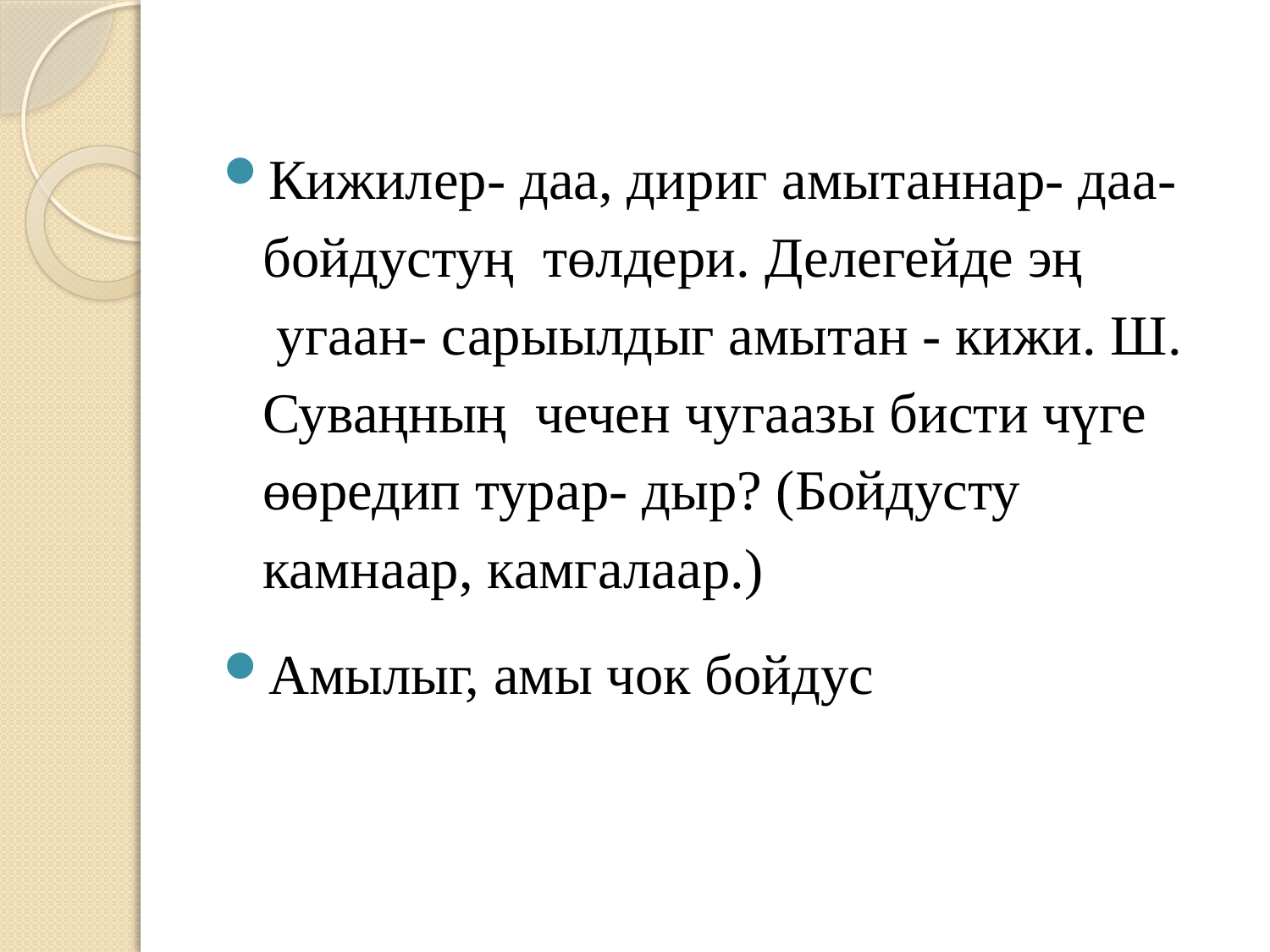

Кижилер- даа, дириг амытаннар- даа- бойдустуң  төлдери. Делегейде эң  угаан- сарыылдыг амытан - кижи. Ш. Суваңның  чечен чугаазы бисти чүге өөредип турар- дыр? (Бойдусту камнаар, камгалаар.)
Амылыг, амы чок бойдус